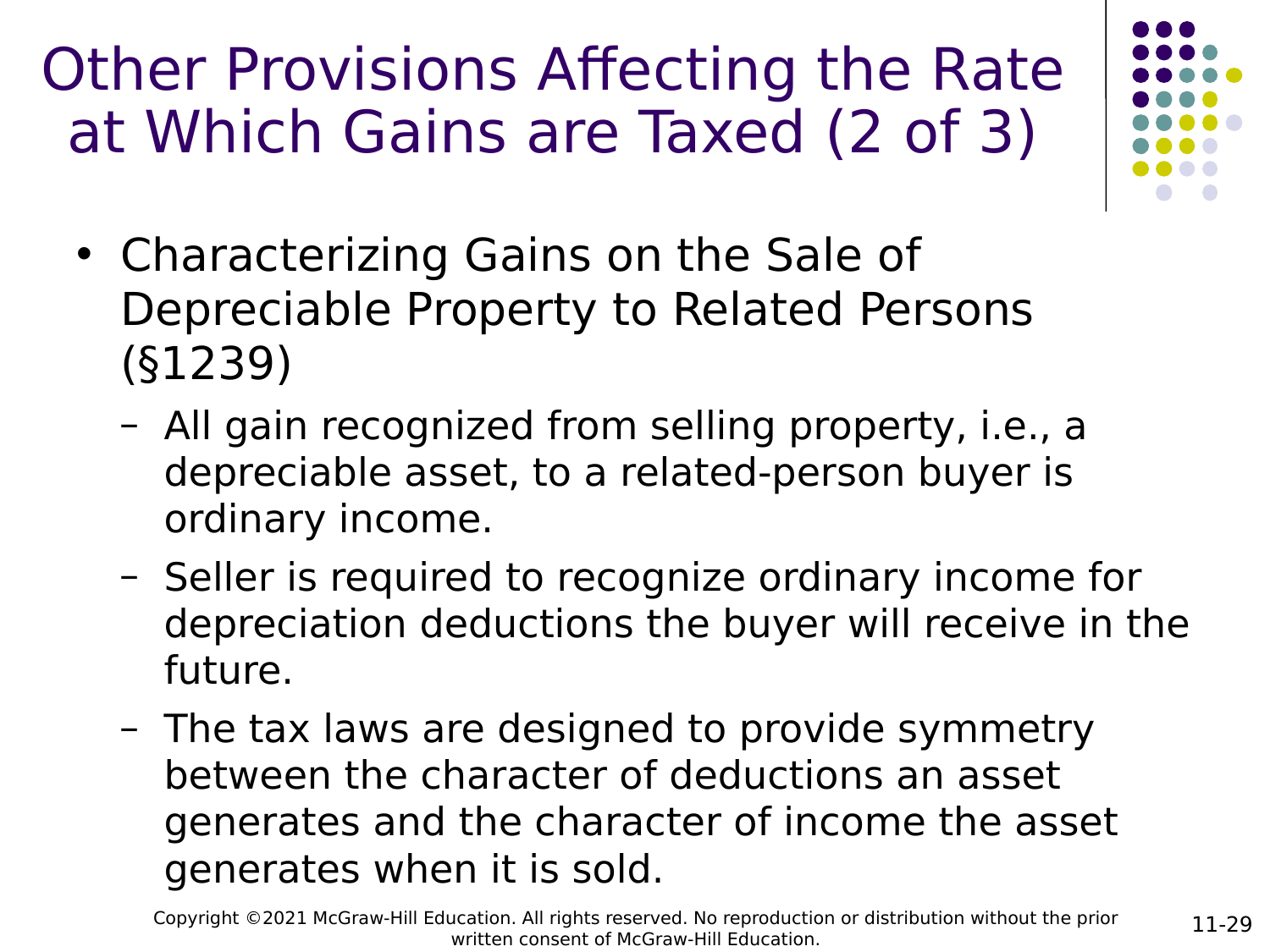

# Other Provisions Affecting the Rate at Which Gains are Taxed (2 of 3)
Characterizing Gains on the Sale of Depreciable Property to Related Persons (§1239)
All gain recognized from selling property, i.e., a depreciable asset, to a related-person buyer is ordinary income.
Seller is required to recognize ordinary income for depreciation deductions the buyer will receive in the future.
The tax laws are designed to provide symmetry between the character of deductions an asset generates and the character of income the asset generates when it is sold.
11-29